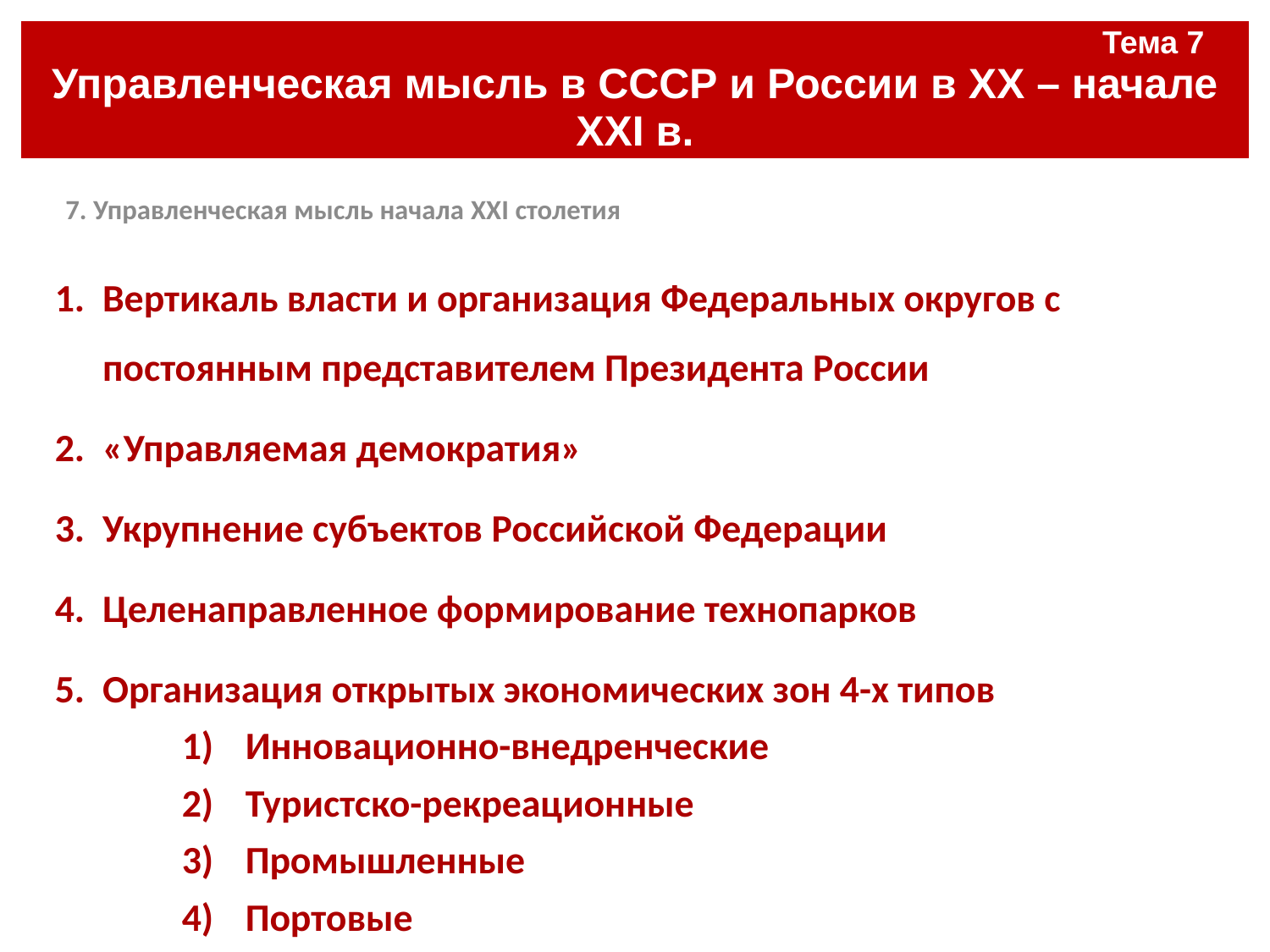

| Тема 7 Управленческая мысль в СССР и России в ХХ – начале ХХI в. |
| --- |
7. Управленческая мысль начала XXI столетия

#
Вертикаль власти и организация Федеральных округов с постоянным представителем Президента России
«Управляемая демократия»
Укрупнение субъектов Российской Федерации
Целенаправленное формирование технопарков
Организация открытых экономических зон 4-х типов
Инновационно-внедренческие
Туристско-рекреационные
Промышленные
Портовые